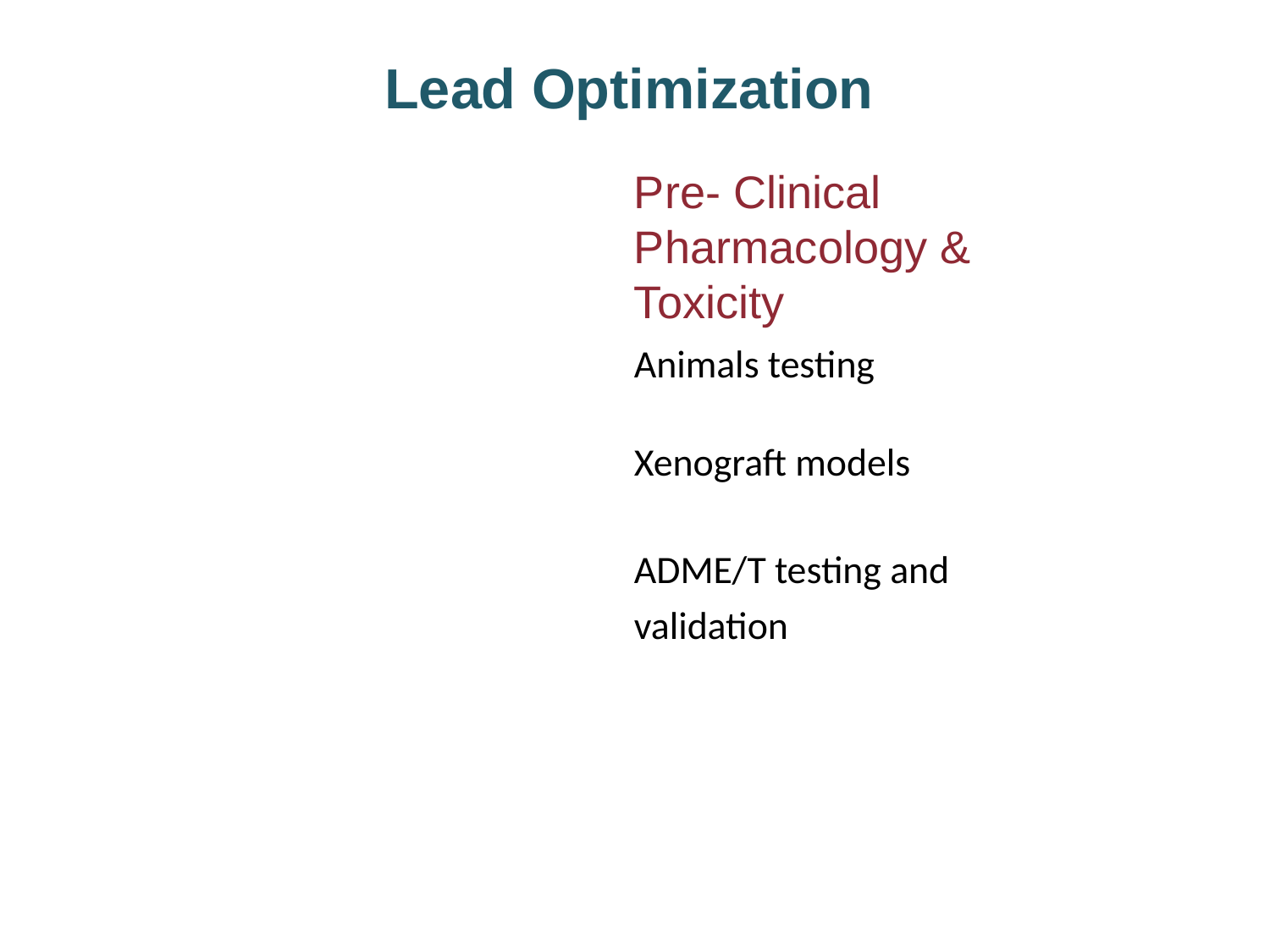

Lead Optimization
Pre- Clinical Pharmacology & Toxicity
Animals testing
Xenograft models
ADME/T testing and validation